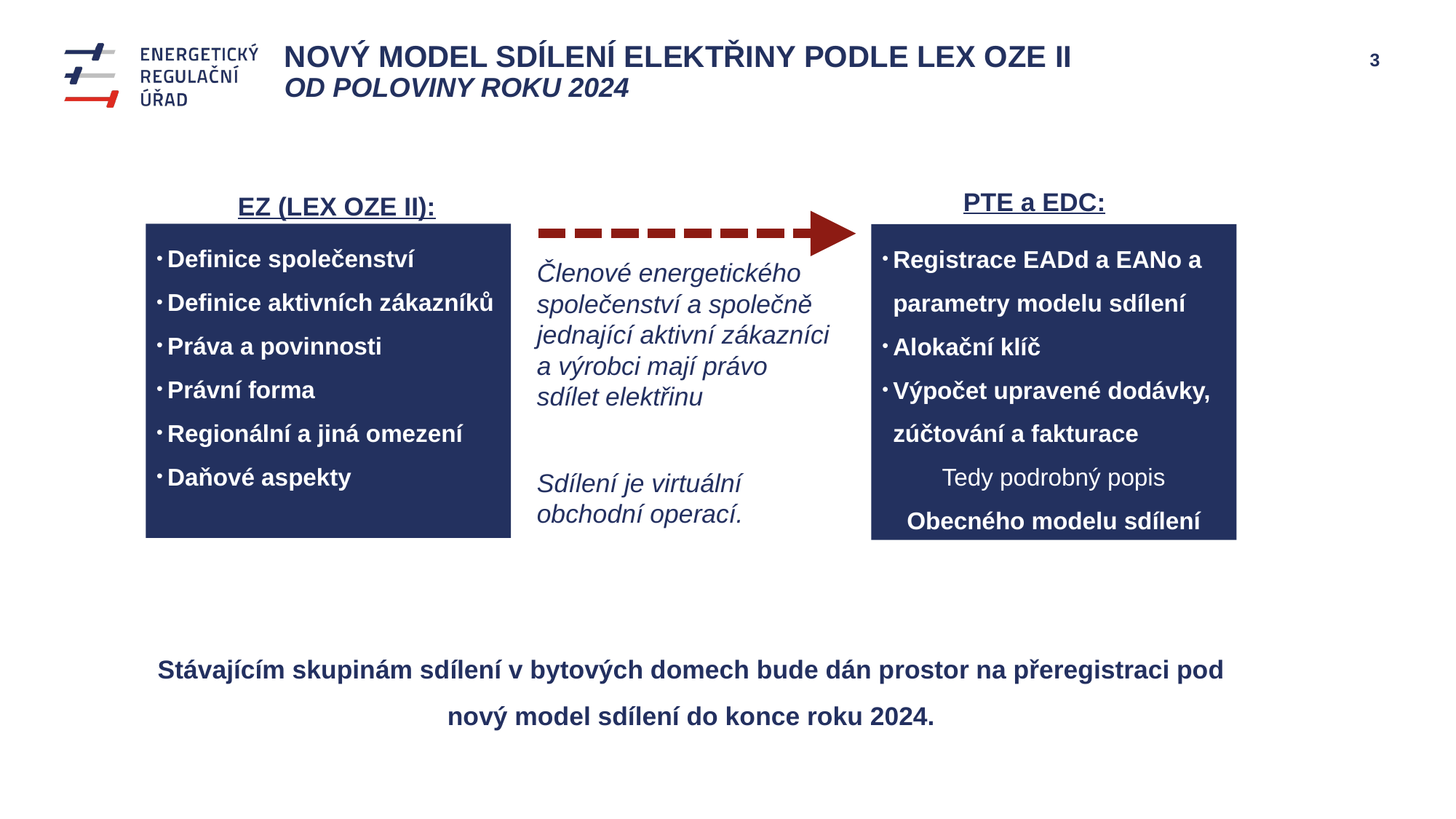

Nový model sdílení elektřiny podle Lex oze II
Od poloviny roku 2024
PTE a EDC:
EZ (LEX OZE II):
Definice společenství
Definice aktivních zákazníků
Práva a povinnosti
Právní forma
Regionální a jiná omezení
Daňové aspekty
Registrace EADd a EANo a parametry modelu sdílení
Alokační klíč
Výpočet upravené dodávky, zúčtování a fakturace
Tedy podrobný popis
Obecného modelu sdílení
Členové energetického společenství a společně jednající aktivní zákazníci a výrobci mají právo sdílet elektřinu
Sdílení je virtuální obchodní operací.
Stávajícím skupinám sdílení v bytových domech bude dán prostor na přeregistraci pod nový model sdílení do konce roku 2024.